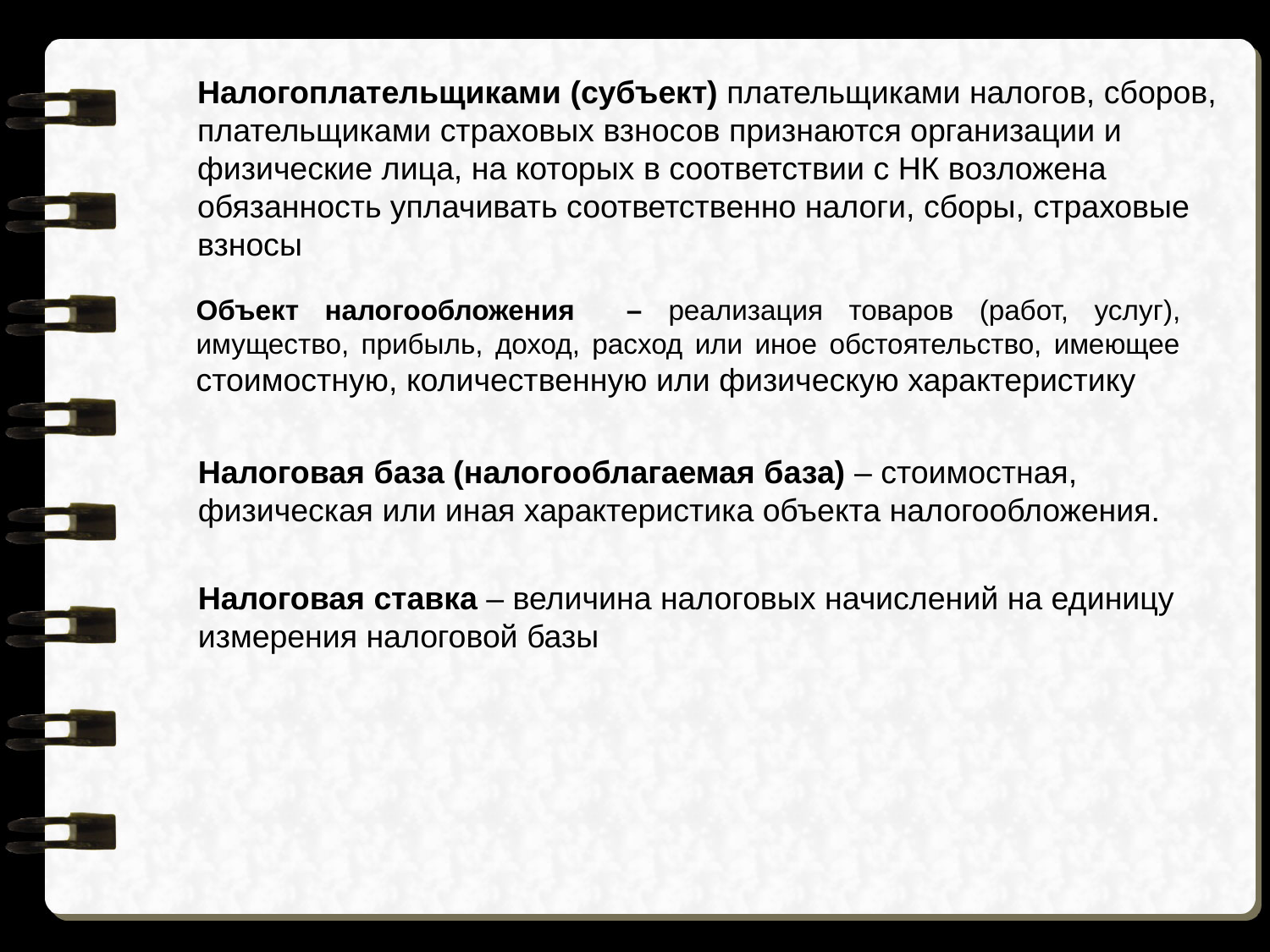

Налогоплательщиками (субъект) плательщиками налогов, сборов, плательщиками страховых взносов признаются организации и физические лица, на которых в соответствии с НК возложена обязанность уплачивать соответственно налоги, сборы, страховые взносы
Объект налогообложения  – реализация товаров (работ, услуг), имущество, прибыль, доход, расход или иное обстоятельство, имеющее стоимостную, количественную или физическую характеристику
Налоговая база (налогооблагаемая база) – стоимостная, физическая или иная характеристика объекта налогообложения.
Налоговая ставка – величина налоговых начислений на единицу измерения налоговой базы